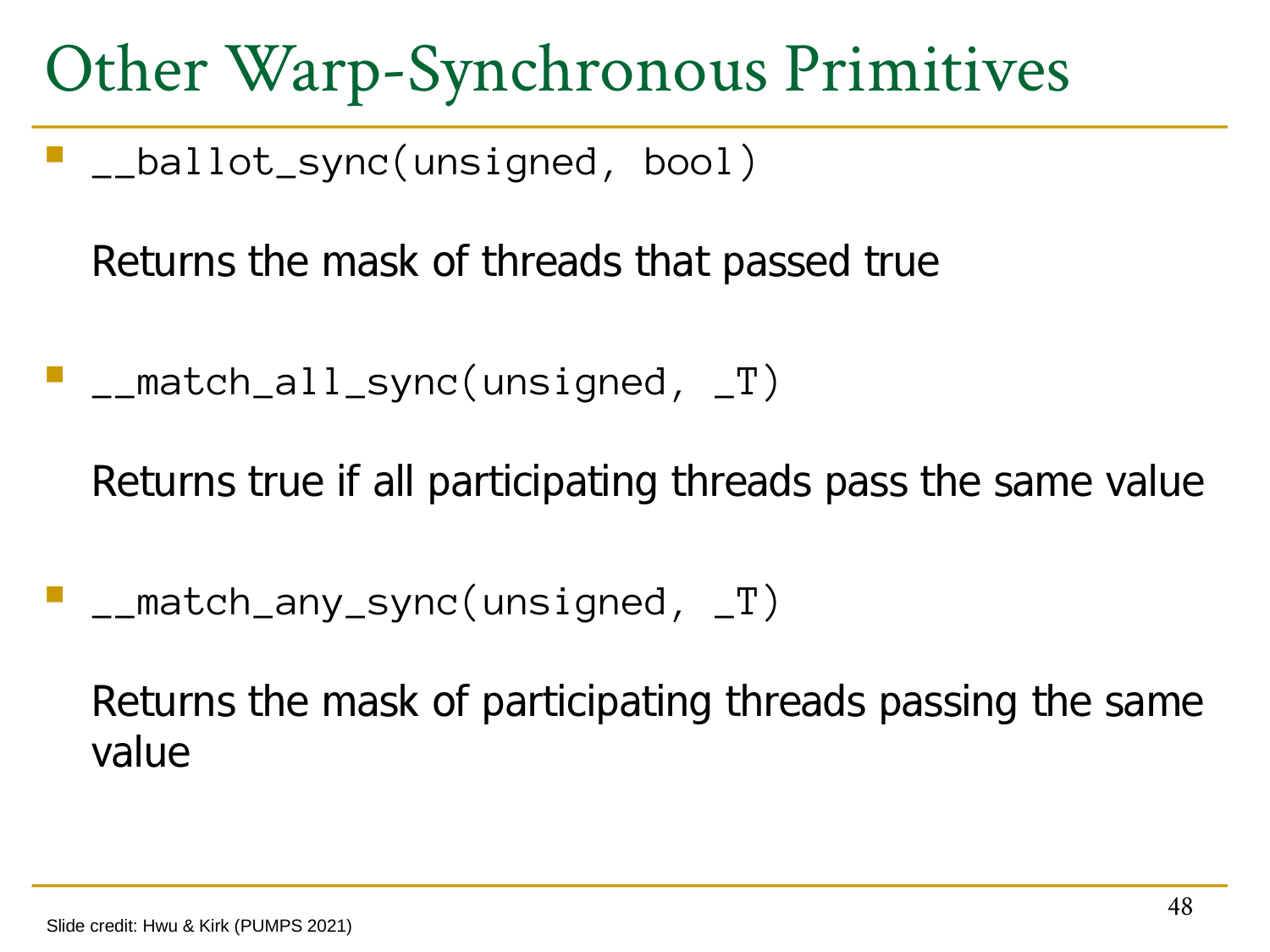

# Other Warp-Synchronous Primitives
__ballot_sync(unsigned, bool)
Returns the mask of threads that passed true

__match_all_sync(unsigned, _T)
Returns true if all participating threads pass the same value

__match_any_sync(unsigned, _T)
Returns the mask of participating threads passing the same value

48
Slide credit: Hwu & Kirk (PUMPS 2021)